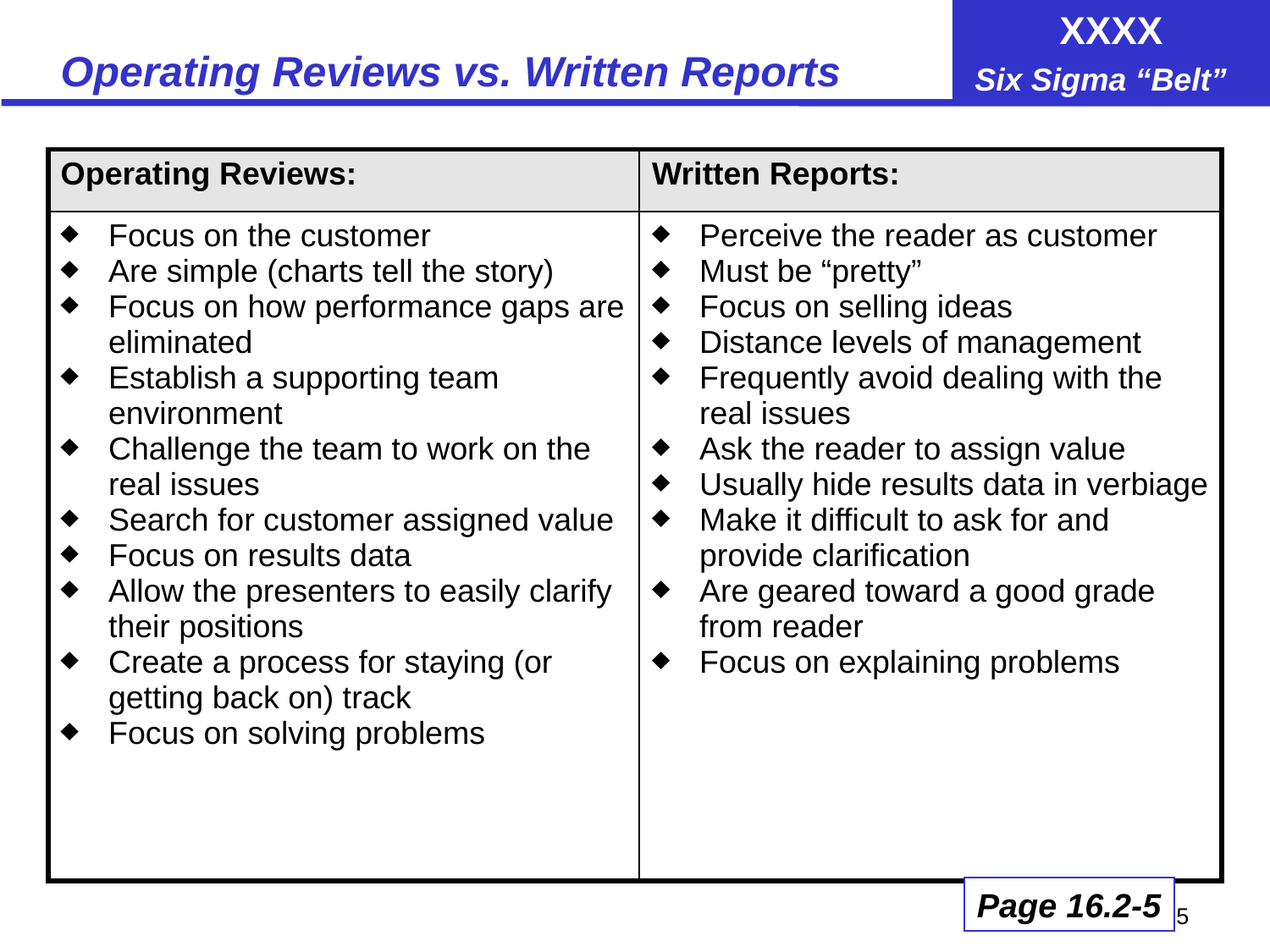

# Operating Reviews vs. Written Reports
| Operating Reviews: | Written Reports: |
| --- | --- |
| Focus on the customer Are simple (charts tell the story) Focus on how performance gaps are eliminated Establish a supporting team environment Challenge the team to work on the real issues Search for customer assigned value Focus on results data Allow the presenters to easily clarify their positions Create a process for staying (or getting back on) track Focus on solving problems | Perceive the reader as customer Must be “pretty” Focus on selling ideas Distance levels of management Frequently avoid dealing with the real issues Ask the reader to assign value Usually hide results data in verbiage Make it difficult to ask for and provide clarification Are geared toward a good grade from reader Focus on explaining problems |
Page 16.2-5